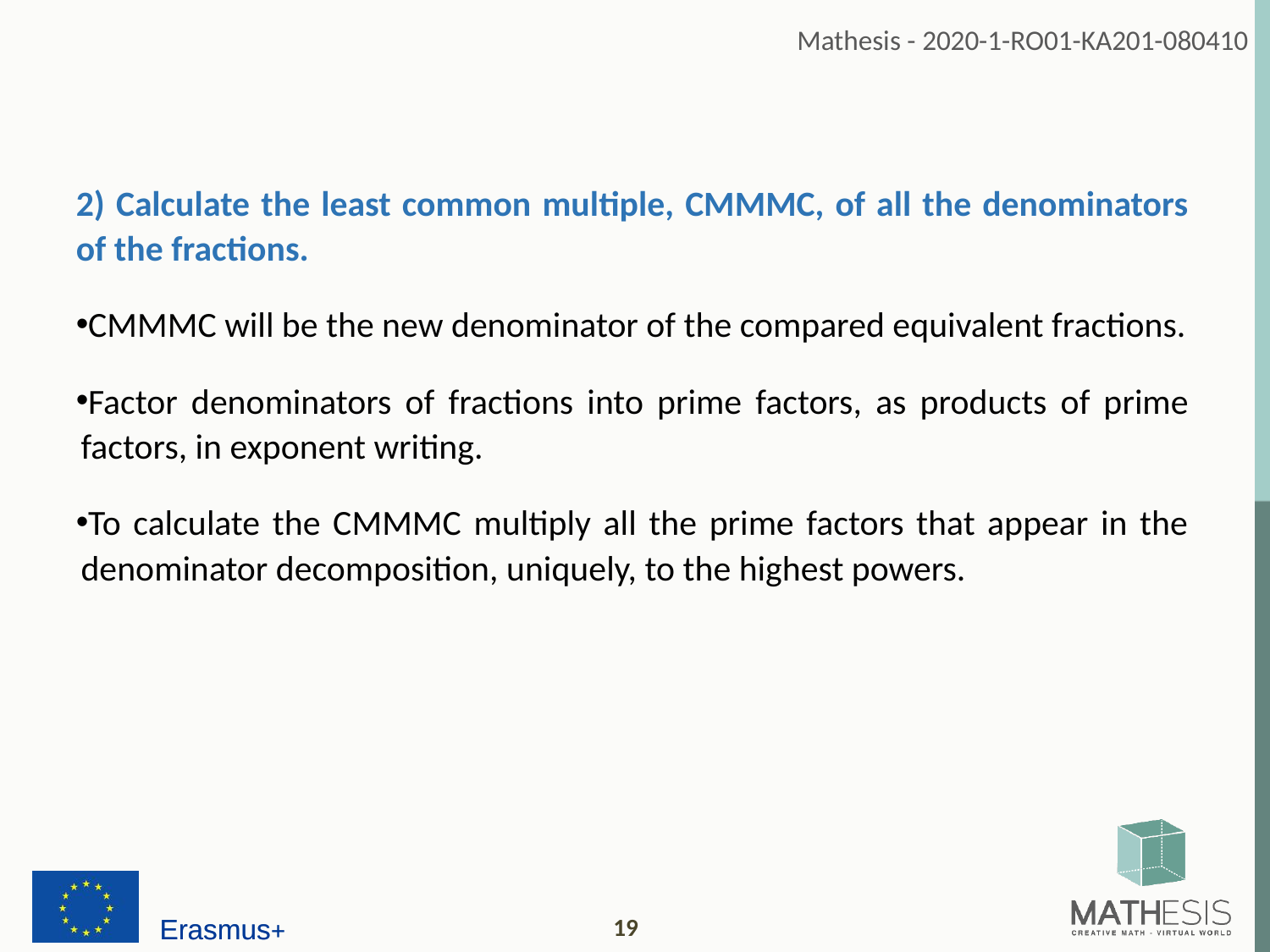

2) Calculate the least common multiple, CMMMC, of all the denominators of the fractions.
CMMMC will be the new denominator of the compared equivalent fractions.
Factor denominators of fractions into prime factors, as products of prime factors, in exponent writing.
To calculate the CMMMC multiply all the prime factors that appear in the denominator decomposition, uniquely, to the highest powers.